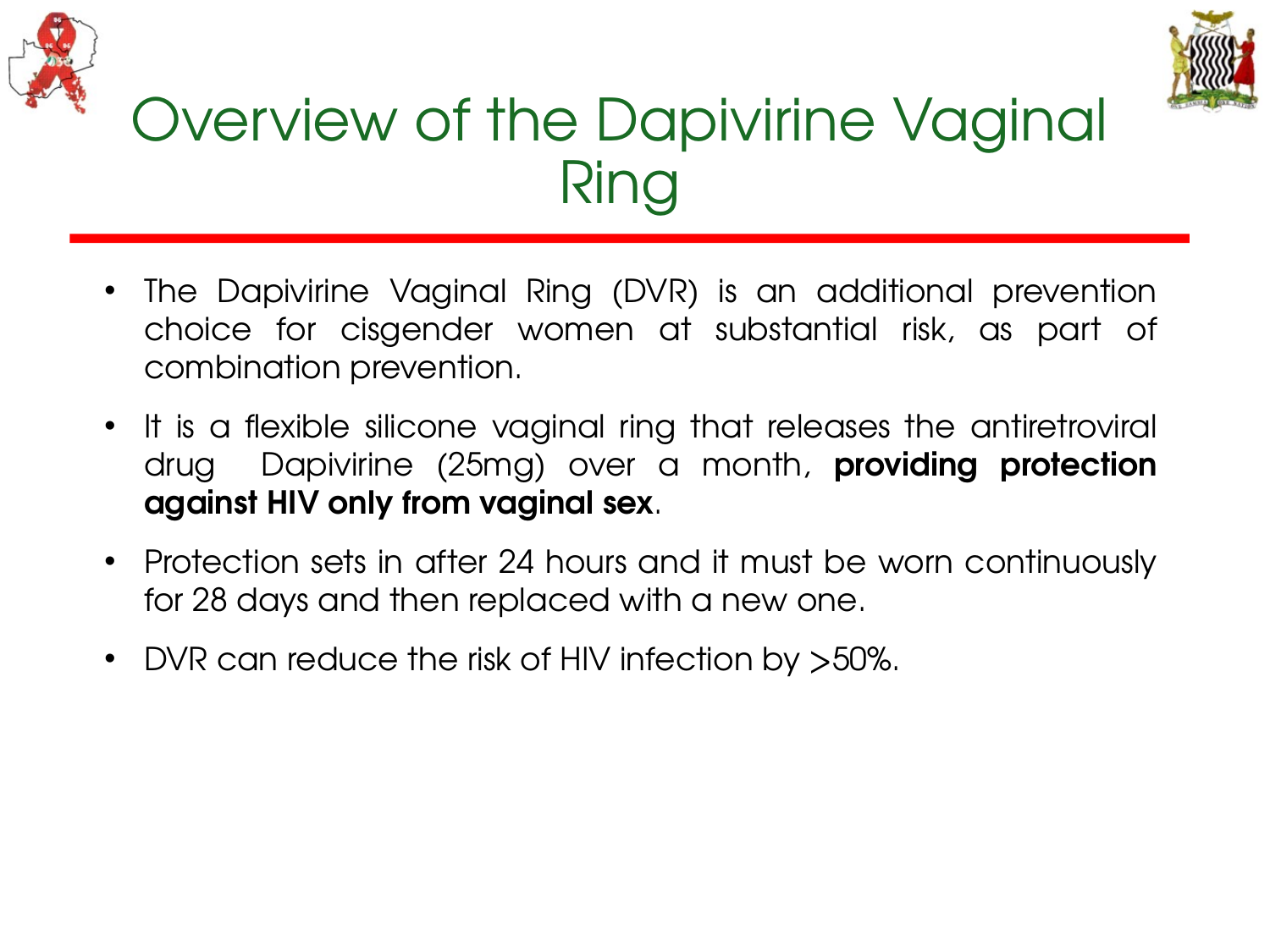

# Overview of the Dapivirine Vaginal Ring
The Dapivirine Vaginal Ring (DVR) is an additional prevention choice for cisgender women at substantial risk, as part of combination prevention.
It is a flexible silicone vaginal ring that releases the antiretroviral drug  Dapivirine (25mg) over a month, providing protection against HIV only from vaginal sex.
Protection sets in after 24 hours and it must be worn continuously for 28 days and then replaced with a new one.
DVR can reduce the risk of HIV infection by >50%.